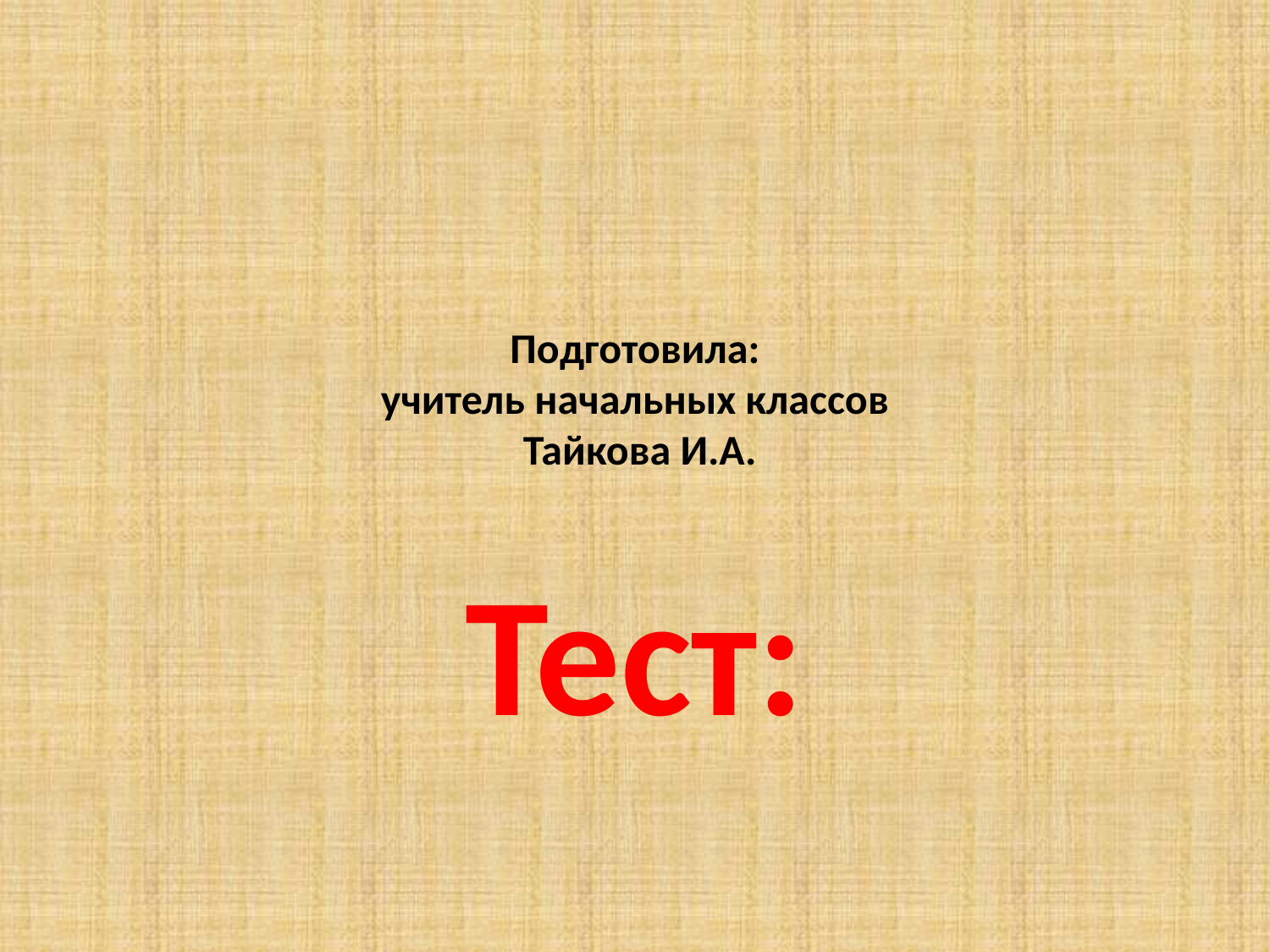

# Подготовила: учитель начальных классов Тайкова И.А.
Тест: